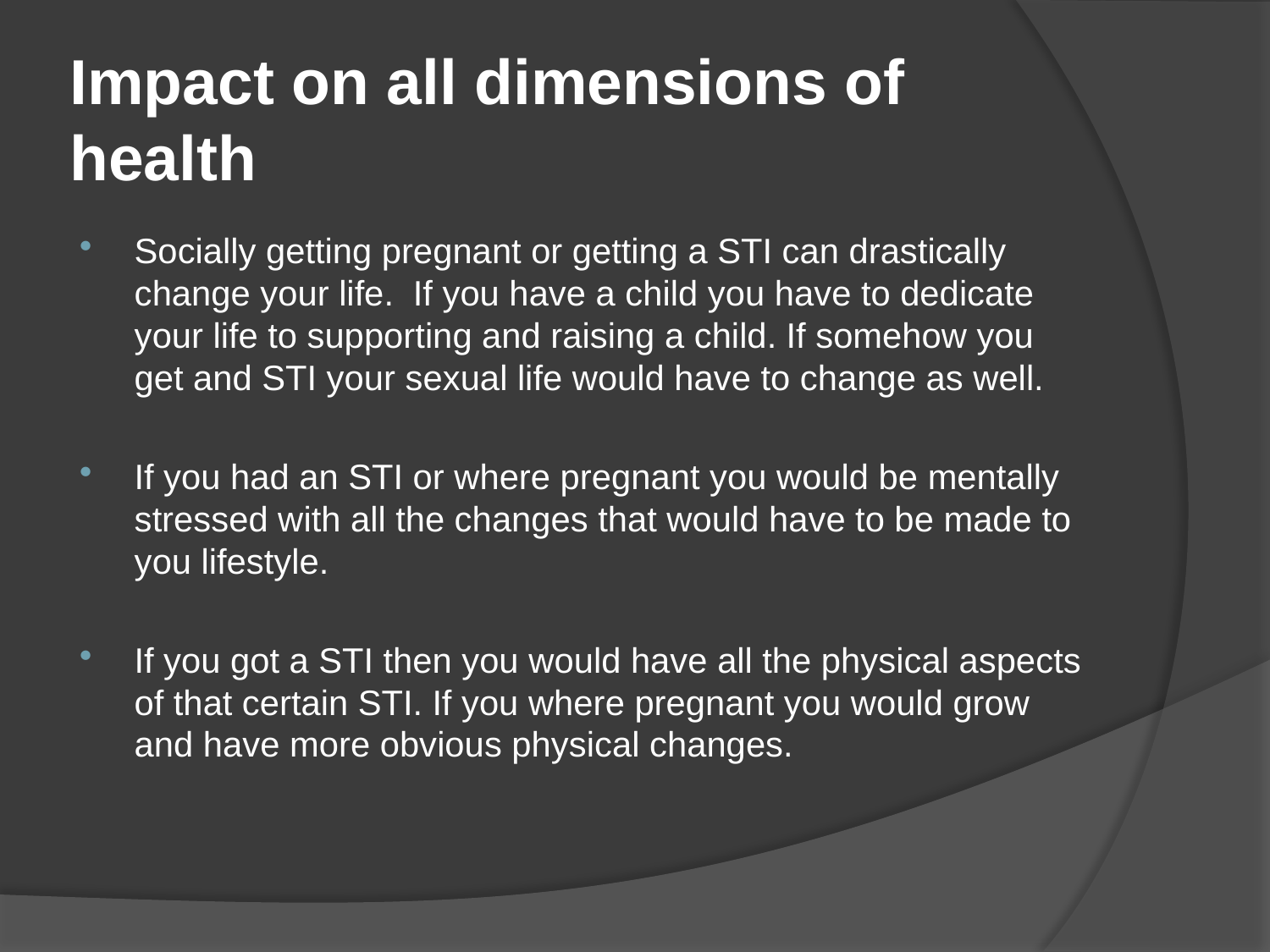

# Impact on all dimensions of health
Socially getting pregnant or getting a STI can drastically change your life.  If you have a child you have to dedicate your life to supporting and raising a child. If somehow you get and STI your sexual life would have to change as well.

If you had an STI or where pregnant you would be mentally stressed with all the changes that would have to be made to you lifestyle.

If you got a STI then you would have all the physical aspects of that certain STI. If you where pregnant you would grow and have more obvious physical changes.